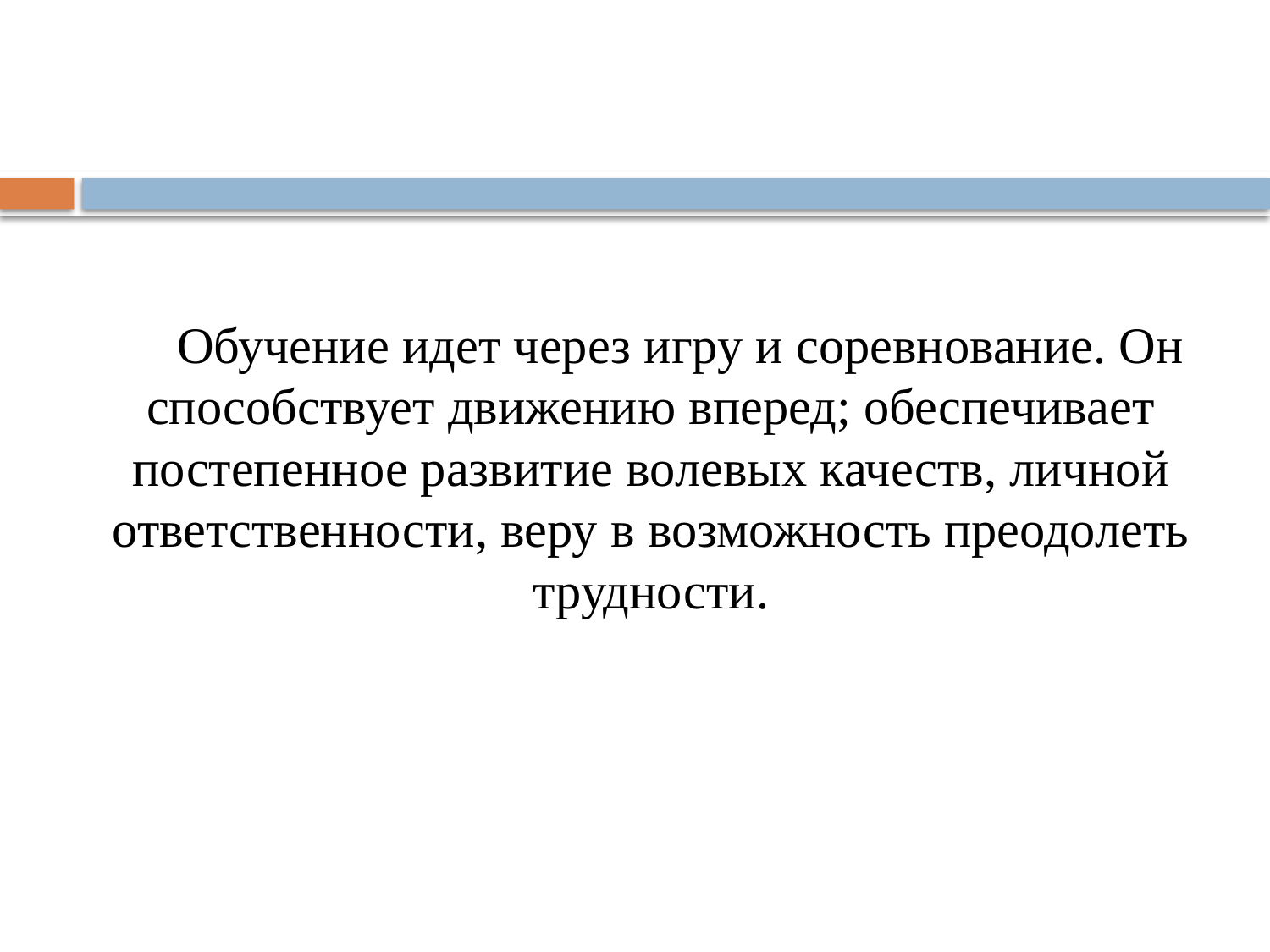

#
Обучение идет через игру и соревнование. Он способствует движению вперед; обеспечивает постепенное развитие волевых качеств, личной ответственности, веру в возможность преодолеть трудности.